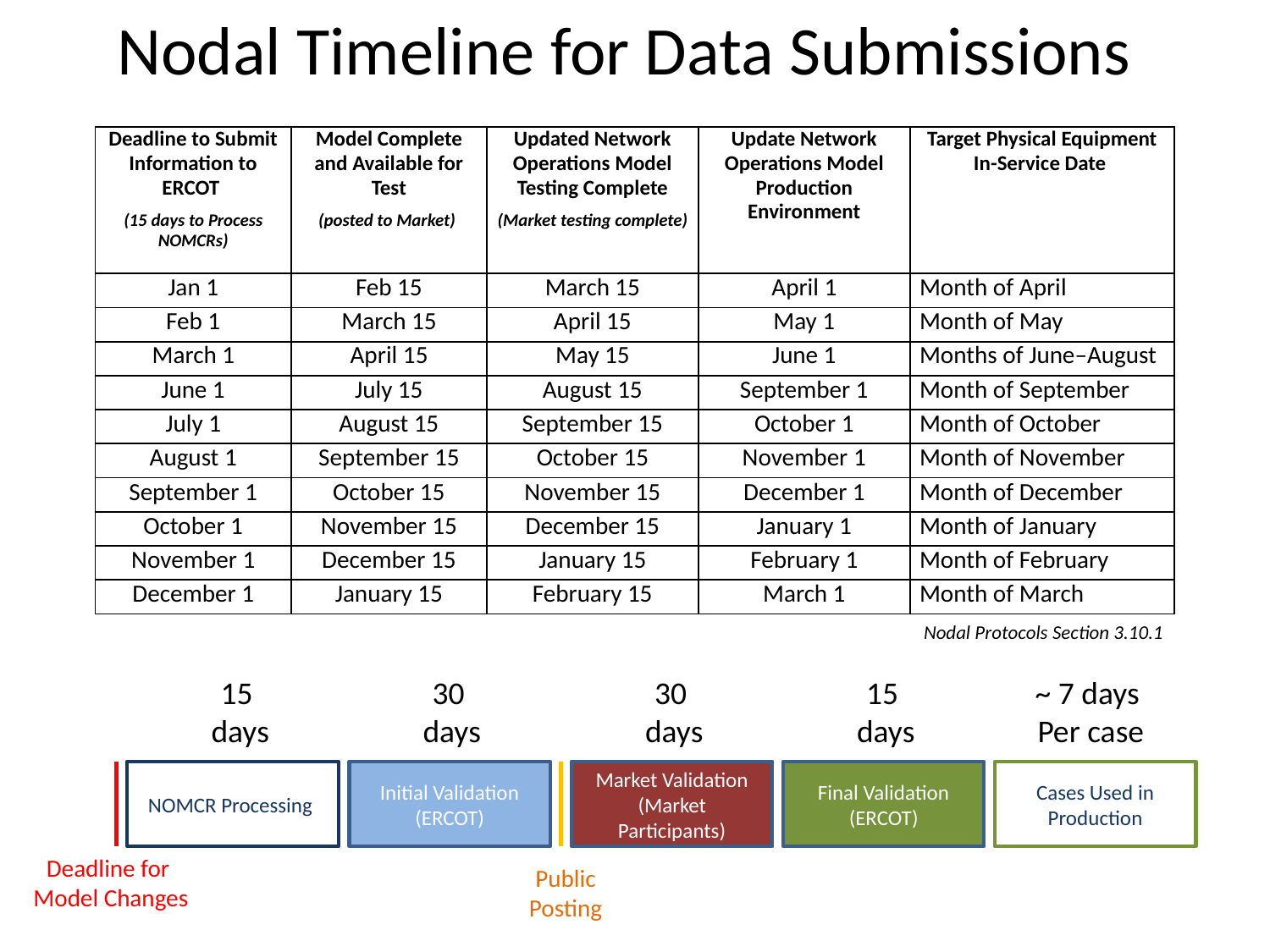

# Nodal Timeline for Data Submissions
| Deadline to Submit Information to ERCOT (15 days to Process NOMCRs) | Model Complete and Available for Test (posted to Market) | Updated Network Operations Model Testing Complete (Market testing complete) | Update Network Operations Model Production Environment | Target Physical Equipment In-Service Date |
| --- | --- | --- | --- | --- |
| Jan 1 | Feb 15 | March 15 | April 1 | Month of April |
| Feb 1 | March 15 | April 15 | May 1 | Month of May |
| March 1 | April 15 | May 15 | June 1 | Months of June–August |
| June 1 | July 15 | August 15 | September 1 | Month of September |
| July 1 | August 15 | September 15 | October 1 | Month of October |
| August 1 | September 15 | October 15 | November 1 | Month of November |
| September 1 | October 15 | November 15 | December 1 | Month of December |
| October 1 | November 15 | December 15 | January 1 | Month of January |
| November 1 | December 15 | January 15 | February 1 | Month of February |
| December 1 | January 15 | February 15 | March 1 | Month of March |
Nodal Protocols Section 3.10.1
15
days
30
days
30
days
15
days
~ 7 days
Per case
NOMCR Processing
Initial Validation (ERCOT)
Market Validation (Market Participants)
Final Validation (ERCOT)
Cases Used in Production
Deadline for
Model Changes
Public
Posting